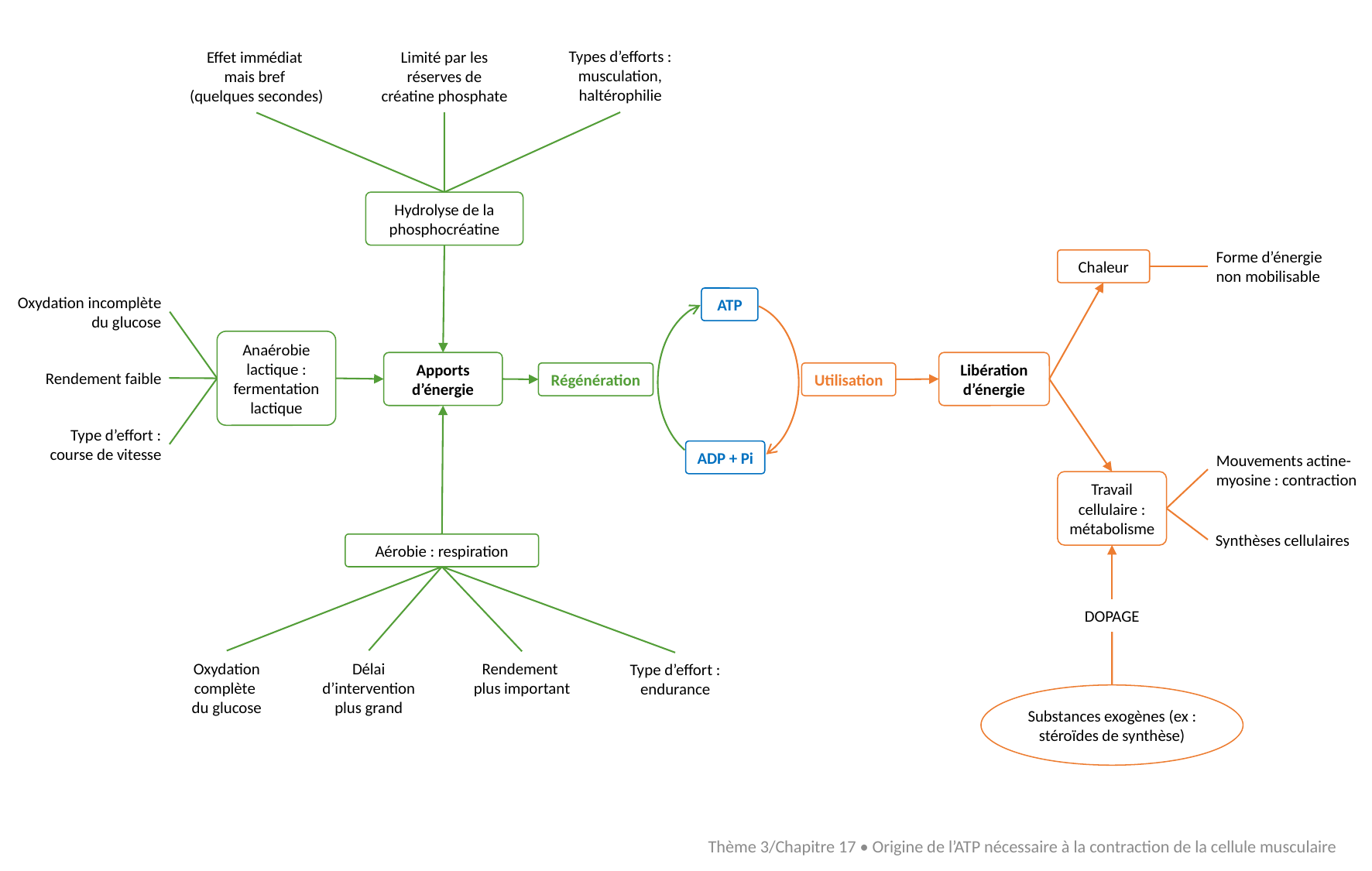

Types d’efforts : musculation, haltérophilie
Limité par les réserves de créatine phosphate
Effet immédiat
mais bref
(quelques secondes)
Hydrolyse de la phosphocréatine
Forme d’énergie non mobilisable
Chaleur
Oxydation incomplète du glucose
ATP

Anaérobie lactique : fermentation lactique
Apports d’énergie
Libération d’énergie
Rendement faible
Régénération
Utilisation
Type d’effort : course de vitesse
ADP + Pi
Mouvements actine-myosine : contraction
Travail cellulaire : métabolisme
Synthèses cellulaires
Aérobie : respiration
DOPAGE
Délai d’intervention plus grand
Oxydation complète
du glucose
Rendement
plus important
Type d’effort : endurance
Substances exogènes (ex : stéroïdes de synthèse)
Thème 3/Chapitre 17 • Origine de l’ATP nécessaire à la contraction de la cellule musculaire